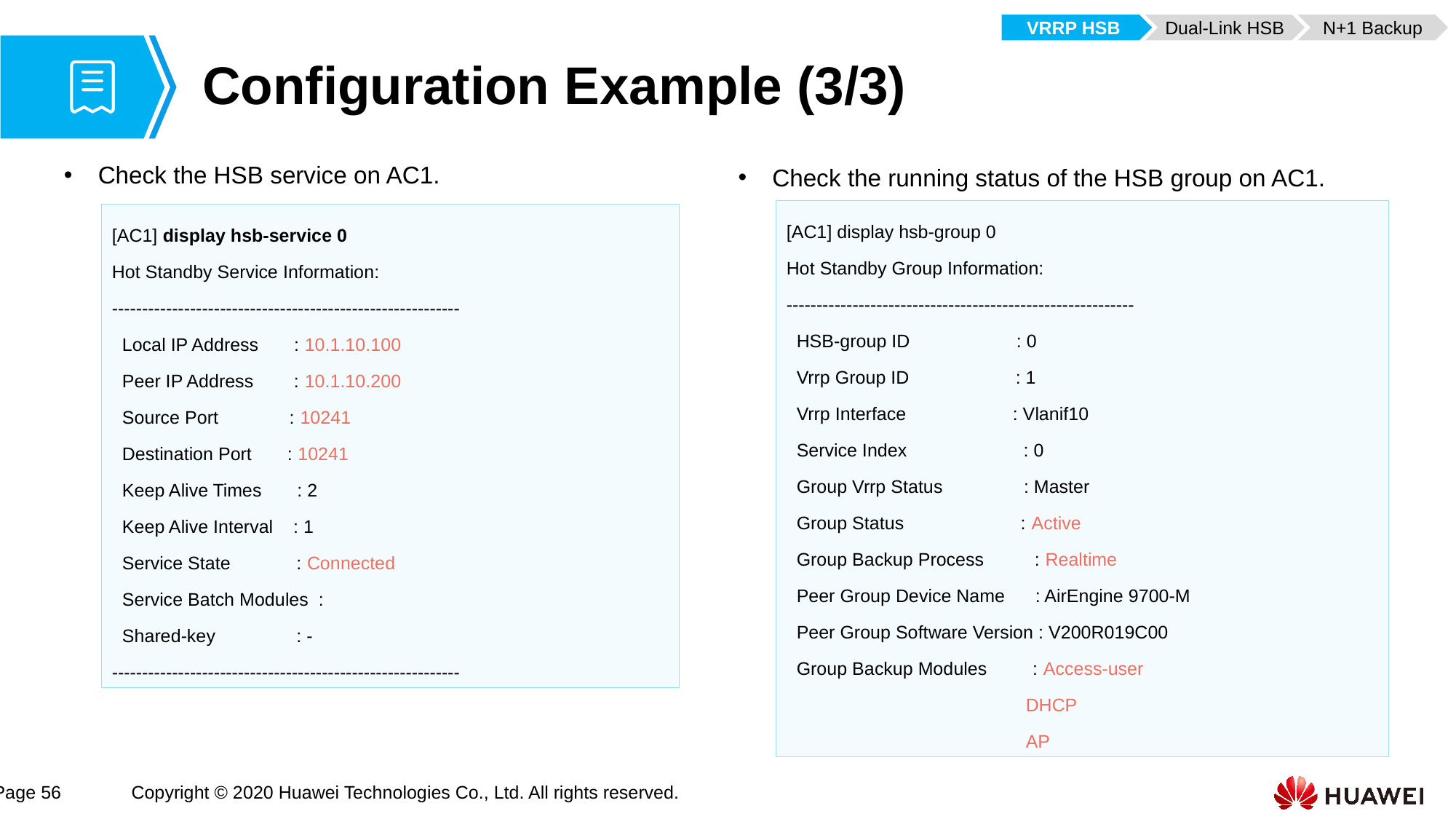

VRRP HSB
Dual-Link HSB
N+1 Backup
# Configuration Example (3/3)
Check the HSB service on AC1.
Check the running status of the HSB group on AC1.
[AC1] display hsb-group 0
Hot Standby Group Information:
----------------------------------------------------------
  HSB-group ID                     : 0
  Vrrp Group ID                     : 1
  Vrrp Interface                     : Vlanif10
  Service Index                       : 0
  Group Vrrp Status                : Master
  Group Status                       : Active
  Group Backup Process          : Realtime
  Peer Group Device Name      : AirEngine 9700-M
  Peer Group Software Version : V200R019C00
  Group Backup Modules         : Access-user
                                               DHCP
                                               AP
[AC1] display hsb-service 0
Hot Standby Service Information:
----------------------------------------------------------
  Local IP Address       : 10.1.10.100
  Peer IP Address        : 10.1.10.200
  Source Port              : 10241
  Destination Port       : 10241
  Keep Alive Times       : 2
  Keep Alive Interval    : 1
  Service State             : Connected
  Service Batch Modules  :
  Shared-key                : -
----------------------------------------------------------